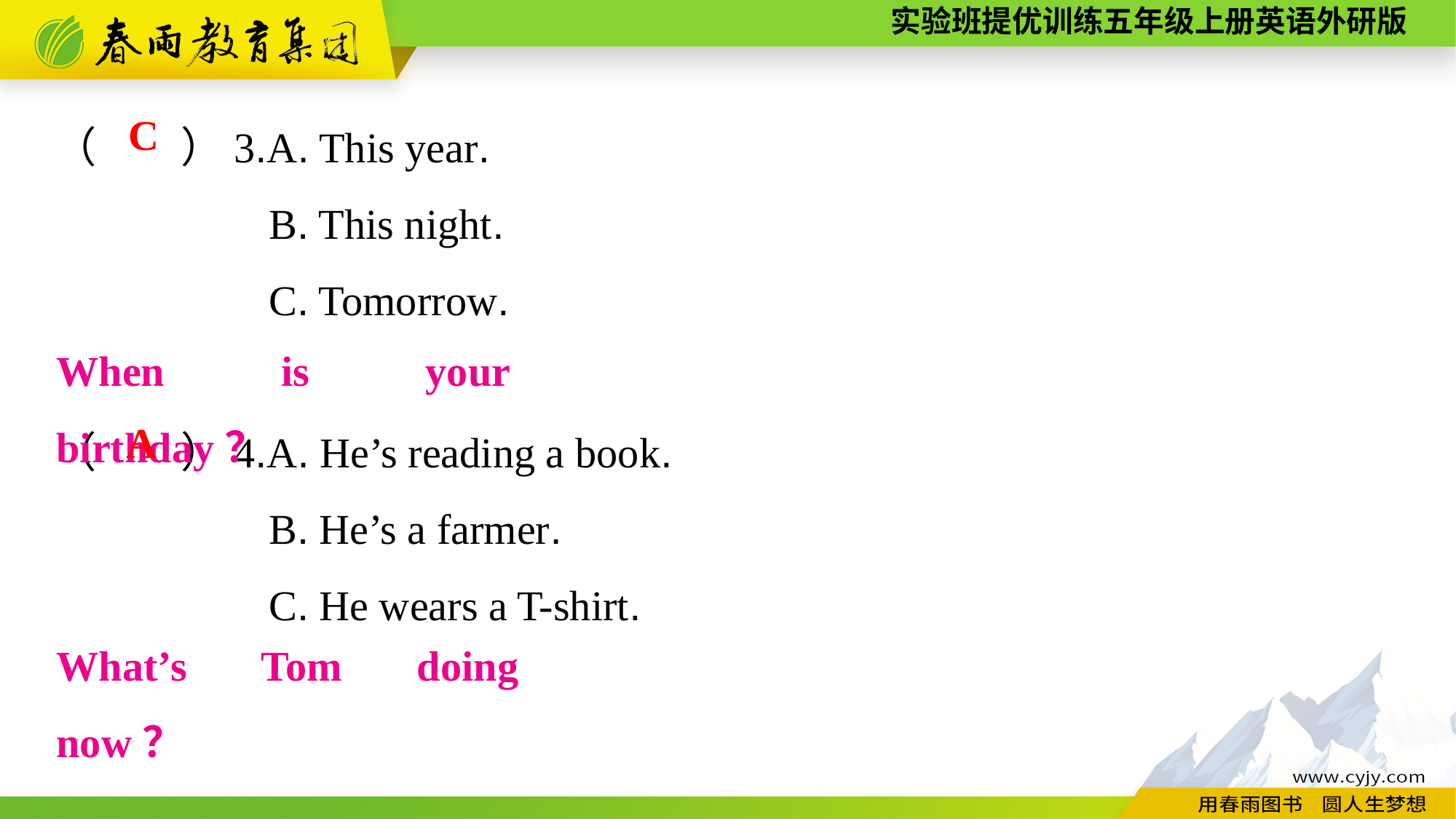

（　　）3.A. This year.
B. This night.
C. Tomorrow.

（　　）4.A. He’s reading a book.
B. He’s a farmer.
C. He wears a T-shirt.
C
When is your birthday？
A
What’s Tom doing now？